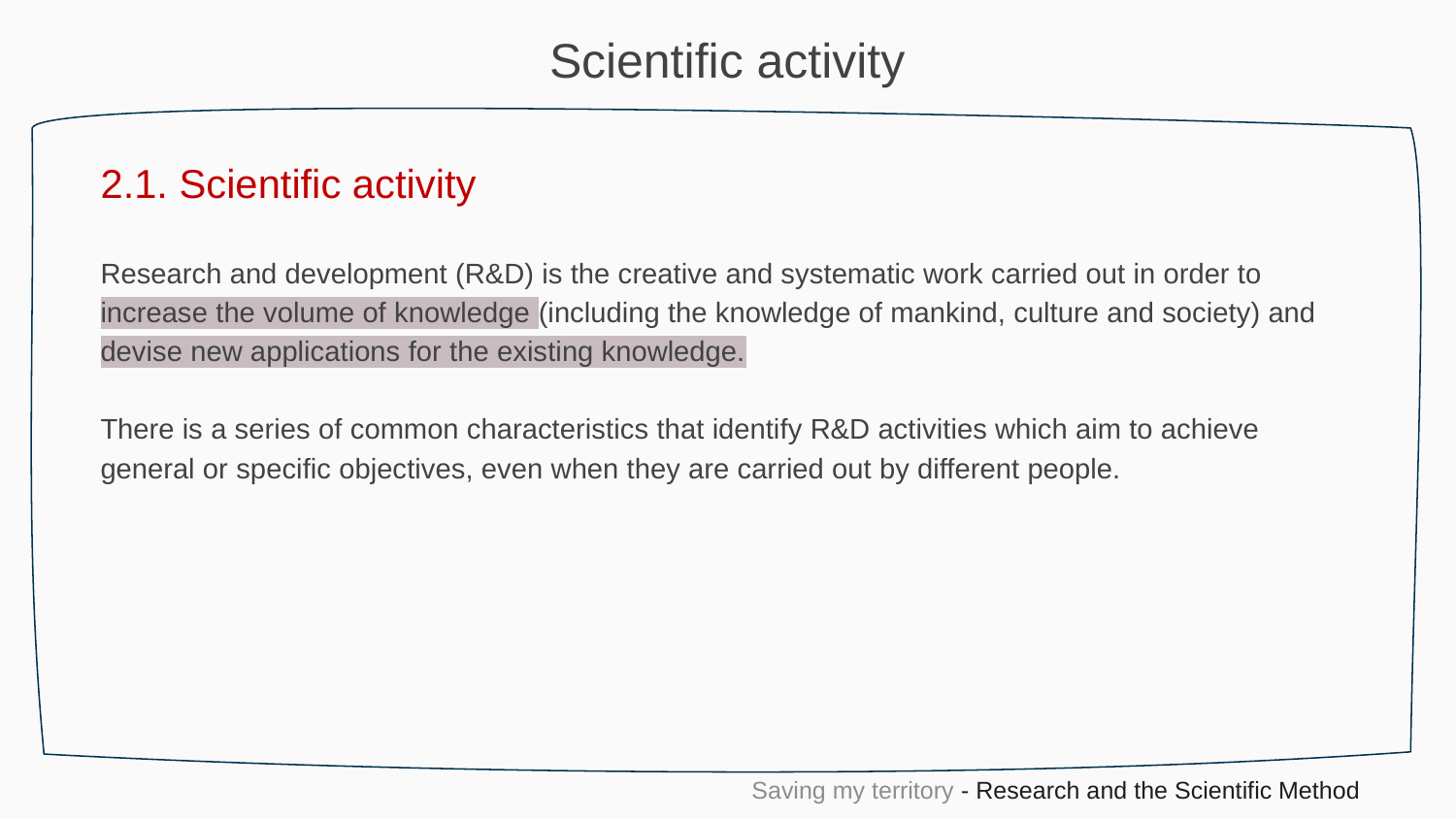

Scientific activity

2.1. Scientific activity

Research and development (R&D) is the creative and systematic work carried out in order to increase the volume of knowledge (including the knowledge of mankind, culture and society) and devise new applications for the existing knowledge.

There is a series of common characteristics that identify R&D activities which aim to achieve general or specific objectives, even when they are carried out by different people.

Saving my territory - Research and the Scientific Method